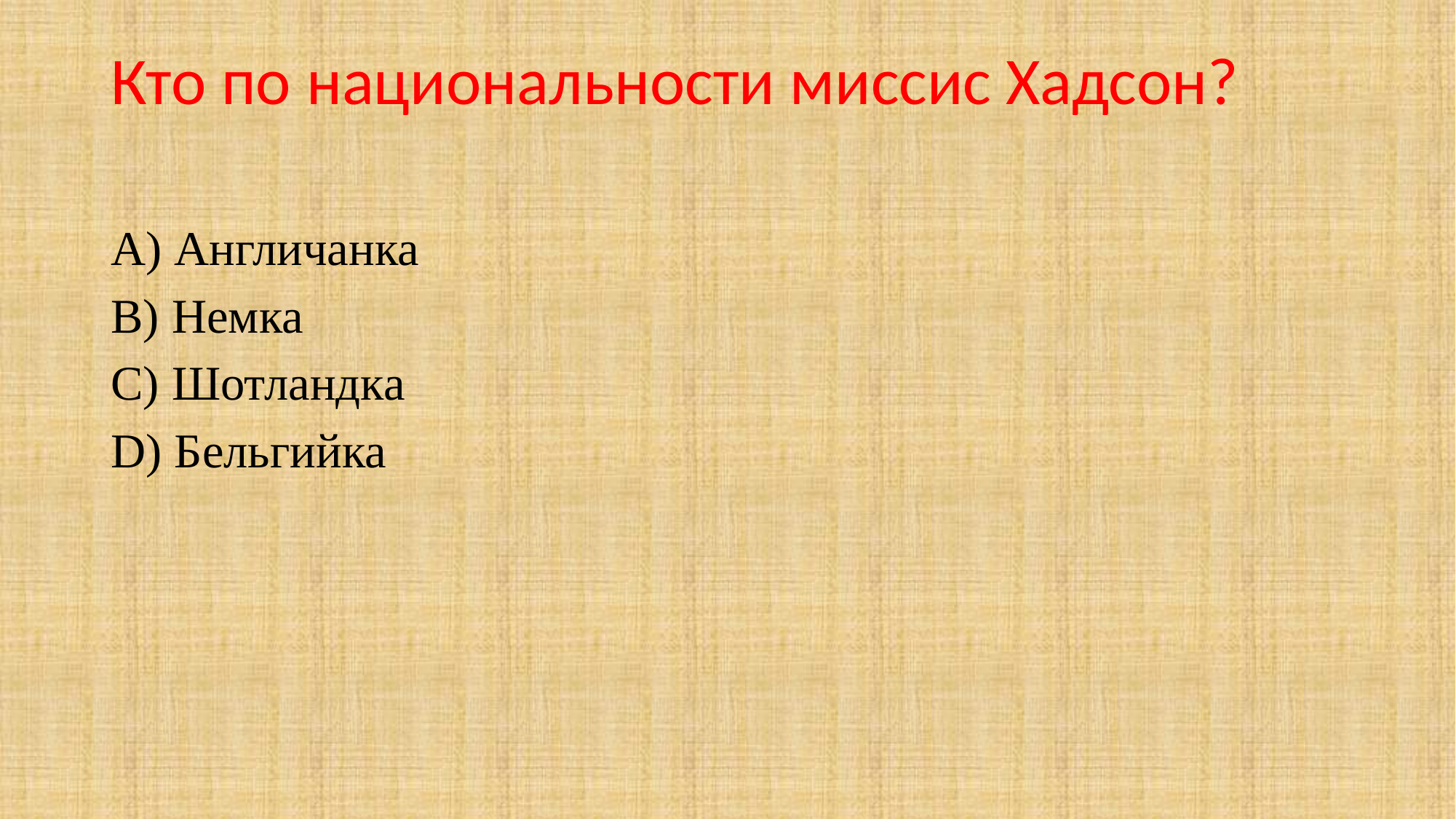

# Кто по национальности миссис Хадсон?
A) Англичанка
B) Немка
C) Шотландка
D) Бельгийка